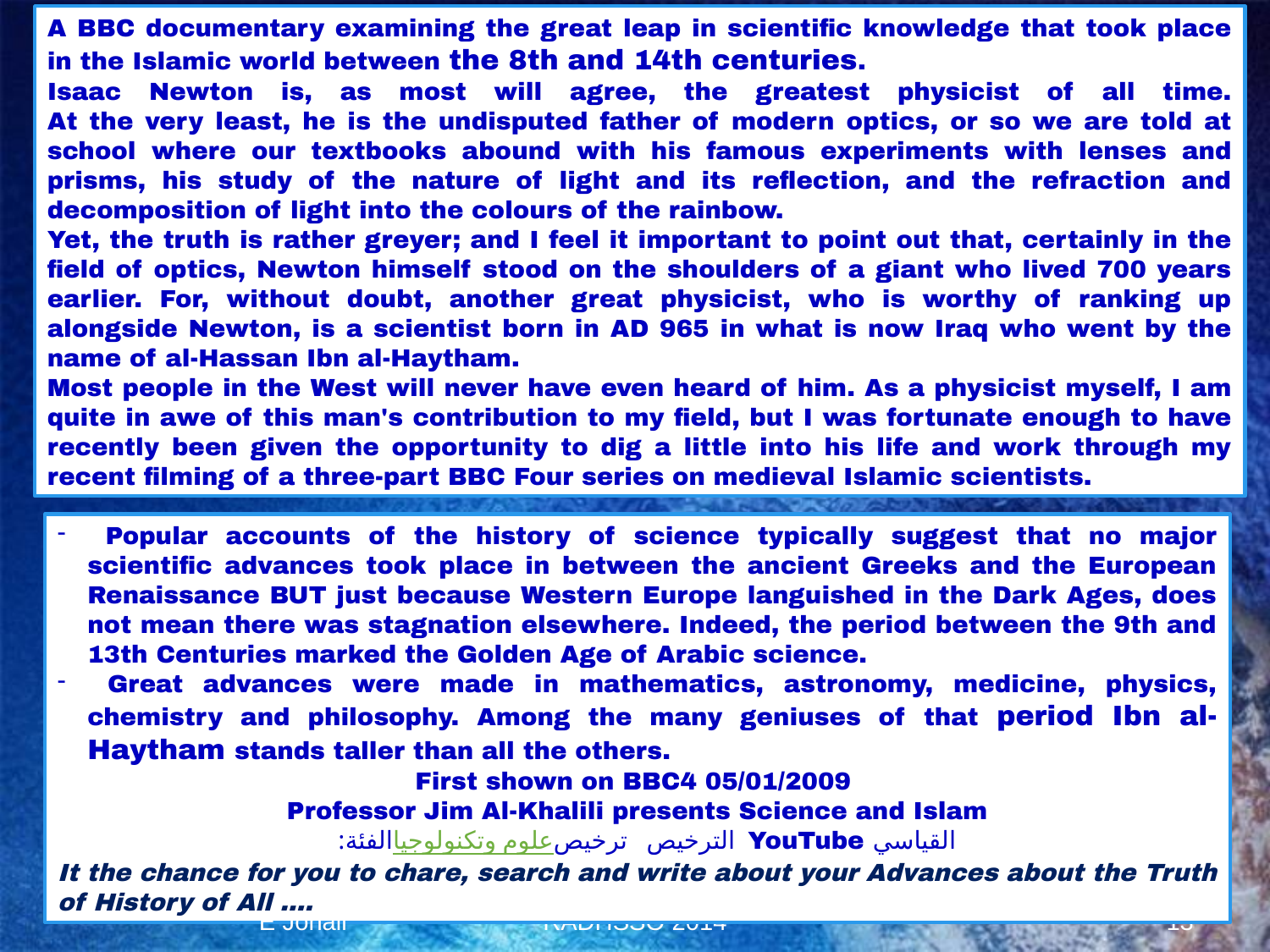

A BBC documentary examining the great leap in scientific knowledge that took place in the Islamic world between the 8th and 14th centuries.
Isaac Newton is, as most will agree, the greatest physicist of all time.
At the very least, he is the undisputed father of modern optics, or so we are told at school where our textbooks abound with his famous experiments with lenses and prisms, his study of the nature of light and its reflection, and the refraction and decomposition of light into the colours of the rainbow.
Yet, the truth is rather greyer; and I feel it important to point out that, certainly in the field of optics, Newton himself stood on the shoulders of a giant who lived 700 years earlier. For, without doubt, another great physicist, who is worthy of ranking up alongside Newton, is a scientist born in AD 965 in what is now Iraq who went by the name of al-Hassan Ibn al-Haytham.
Most people in the West will never have even heard of him. As a physicist myself, I am quite in awe of this man's contribution to my field, but I was fortunate enough to have recently been given the opportunity to dig a little into his life and work through my recent filming of a three-part BBC Four series on medieval Islamic scientists.
 Popular accounts of the history of science typically suggest that no major scientific advances took place in between the ancient Greeks and the European Renaissance BUT just because Western Europe languished in the Dark Ages, does not mean there was stagnation elsewhere. Indeed, the period between the 9th and 13th Centuries marked the Golden Age of Arabic science.
 Great advances were made in mathematics, astronomy, medicine, physics, chemistry and philosophy. Among the many geniuses of that period Ibn al-Haytham stands taller than all the others.
 First shown on BBC4 05/01/2009
Professor Jim Al-Khalili presents Science and Islam
 الفئة:  علوم وتكنولوجيا الترخيص   ترخيص YouTube القياسي
It the chance for you to chare, search and write about your Advances about the Truth of History of All ….
E Johali
RADHSSO 2014
13